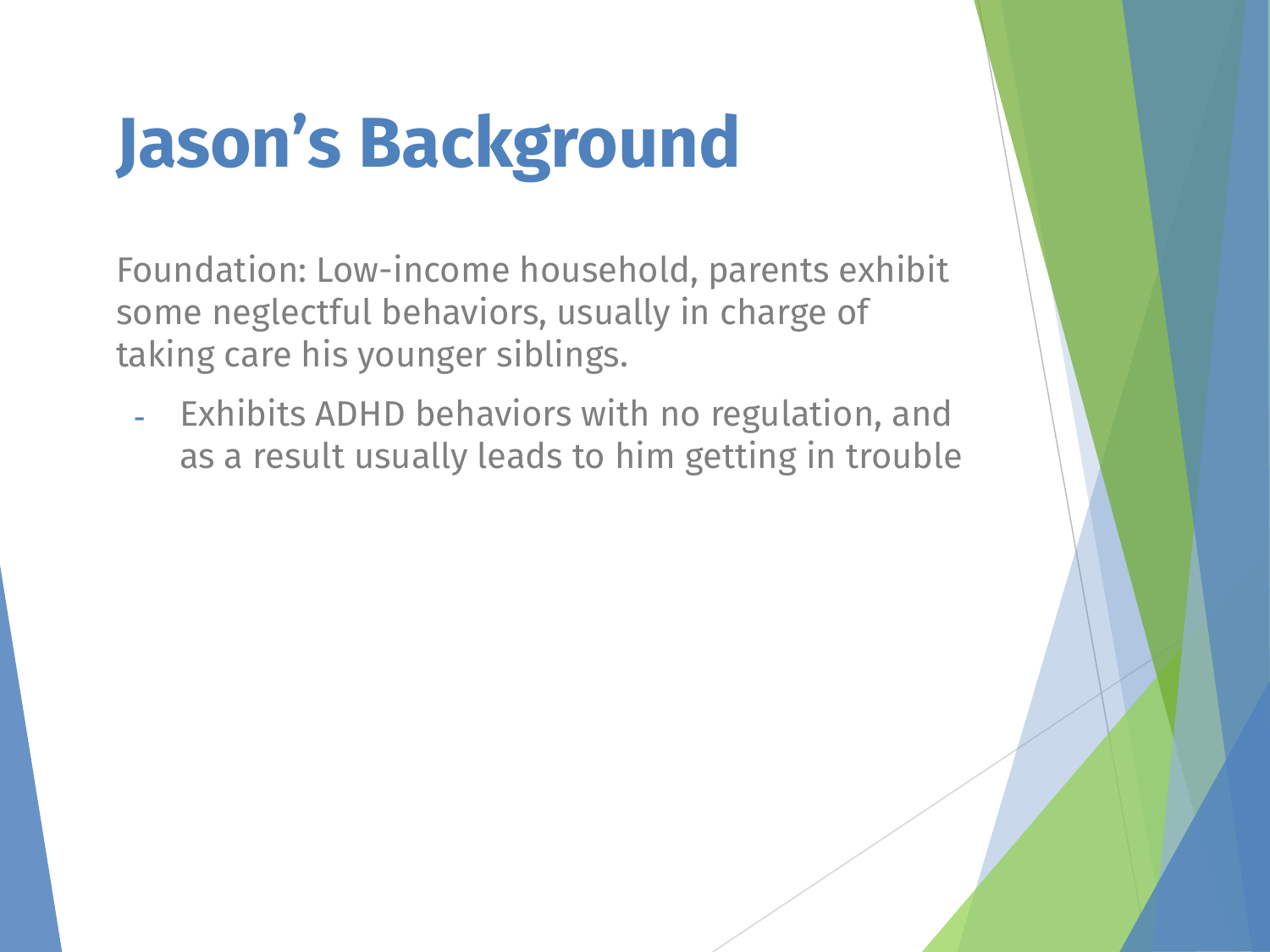

# Jason’s Background
Foundation: Low-income household, parents exhibit some neglectful behaviors, usually in charge of taking care his younger siblings.
Exhibits ADHD behaviors with no regulation, and as a result usually leads to him getting in trouble